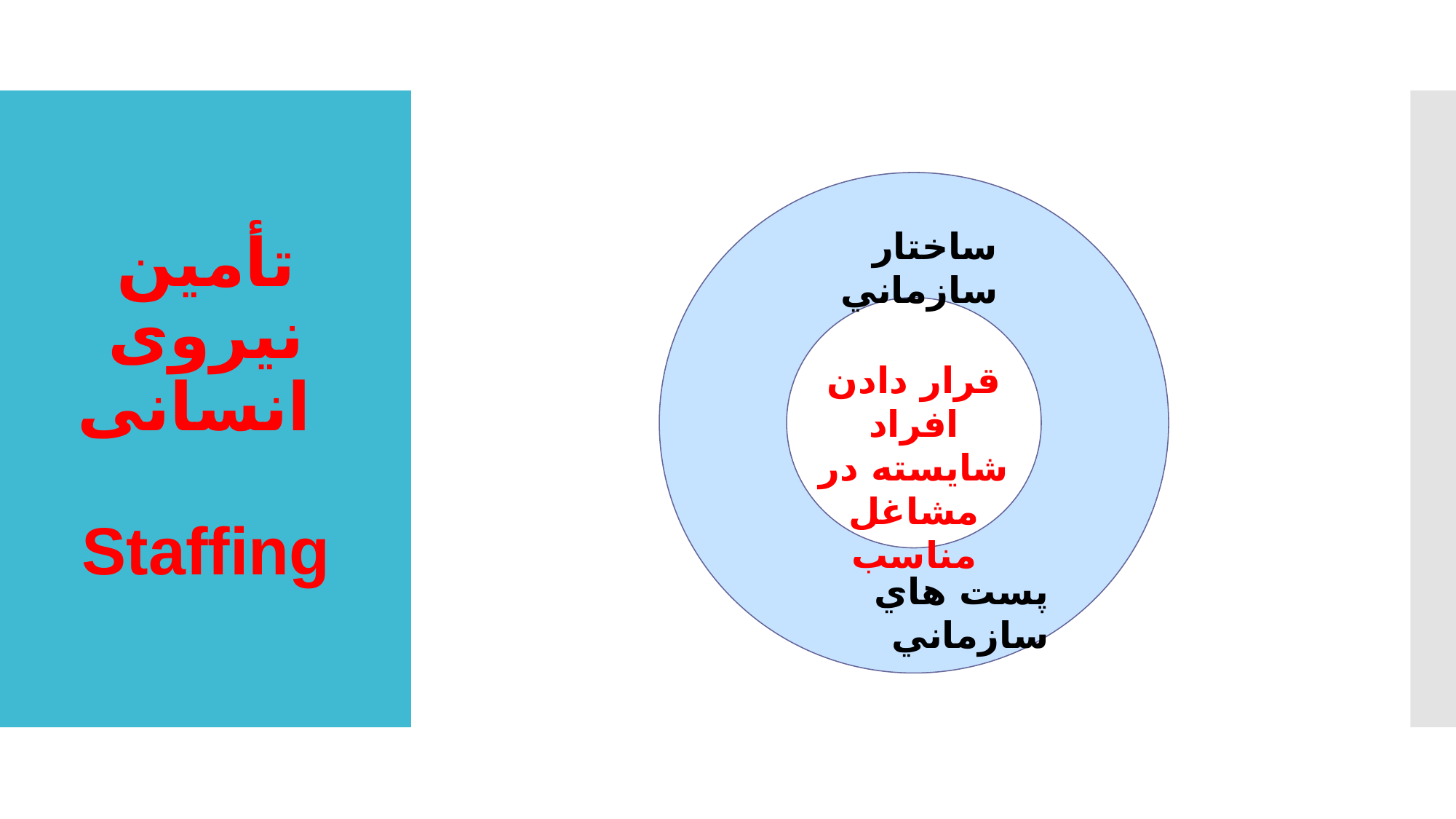

# تأمین نیروی انسانی Staffing

ساختار سازماني
قرار دادن افراد
شایسته در مشاغل مناسب
پست هاي سازماني